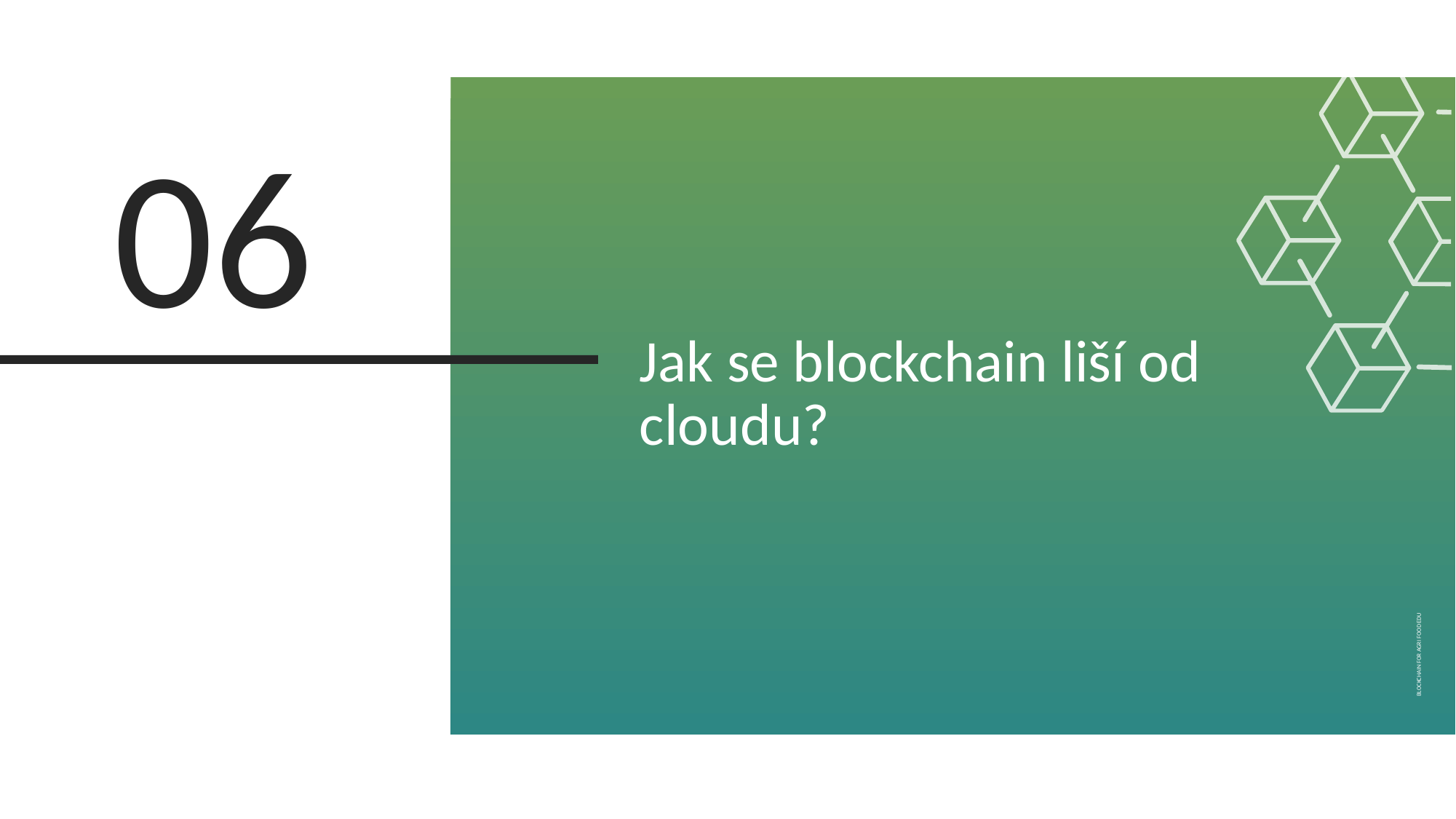

06
Jak se blockchain liší od cloudu?